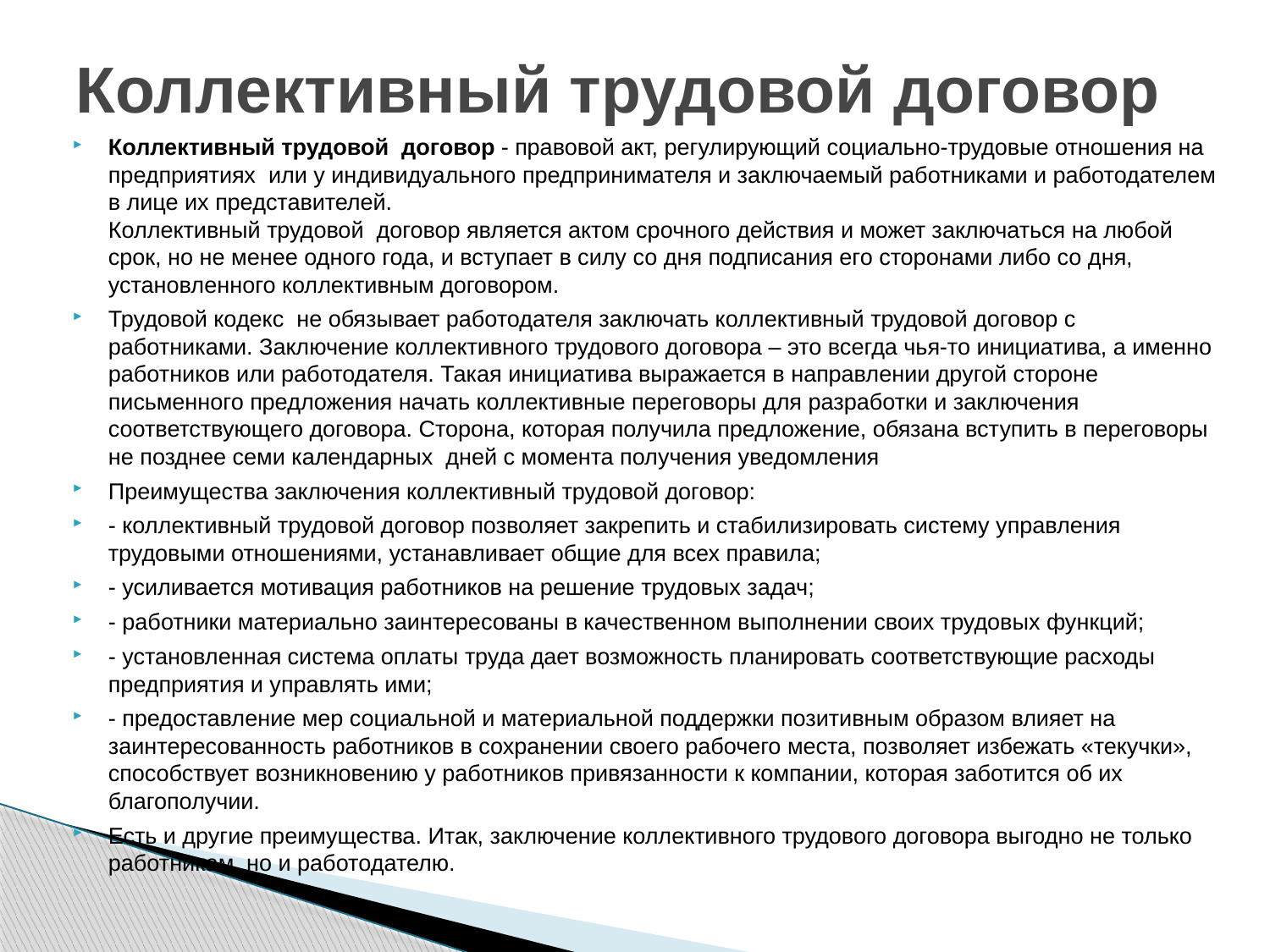

# Коллективный трудовой договор
Коллективный трудовой  договор - правовой акт, регулирующий социально-трудовые отношения на предприятиях  или у индивидуального предпринимателя и заключаемый работниками и работодателем в лице их представителей.
Коллективный трудовой  договор является актом срочного действия и может заключаться на любой срок, но не менее одного года, и вступает в силу со дня подписания его сторонами либо со дня, установленного коллективным договором.
Трудовой кодекс  не обязывает работодателя заключать коллективный трудовой договор с работниками. Заключение коллективного трудового договора – это всегда чья-то инициатива, а именно работников или работодателя. Такая инициатива выражается в направлении другой стороне письменного предложения начать коллективные переговоры для разработки и заключения соответствующего договора. Сторона, которая получила предложение, обязана вступить в переговоры не позднее семи календарных  дней с момента получения уведомления
Преимущества заключения коллективный трудовой договор:
- коллективный трудовой договор позволяет закрепить и стабилизировать систему управления трудовыми отношениями, устанавливает общие для всех правила;
- усиливается мотивация работников на решение трудовых задач;
- работники материально заинтересованы в качественном выполнении своих трудовых функций;
- установленная система оплаты труда дает возможность планировать соответствующие расходы предприятия и управлять ими;
- предоставление мер социальной и материальной поддержки позитивным образом влияет на заинтересованность работников в сохранении своего рабочего места, позволяет избежать «текучки», способствует возникновению у работников привязанности к компании, которая заботится об их благополучии.
Есть и другие преимущества. Итак, заключение коллективного трудового договора выгодно не только работникам, но и работодателю.